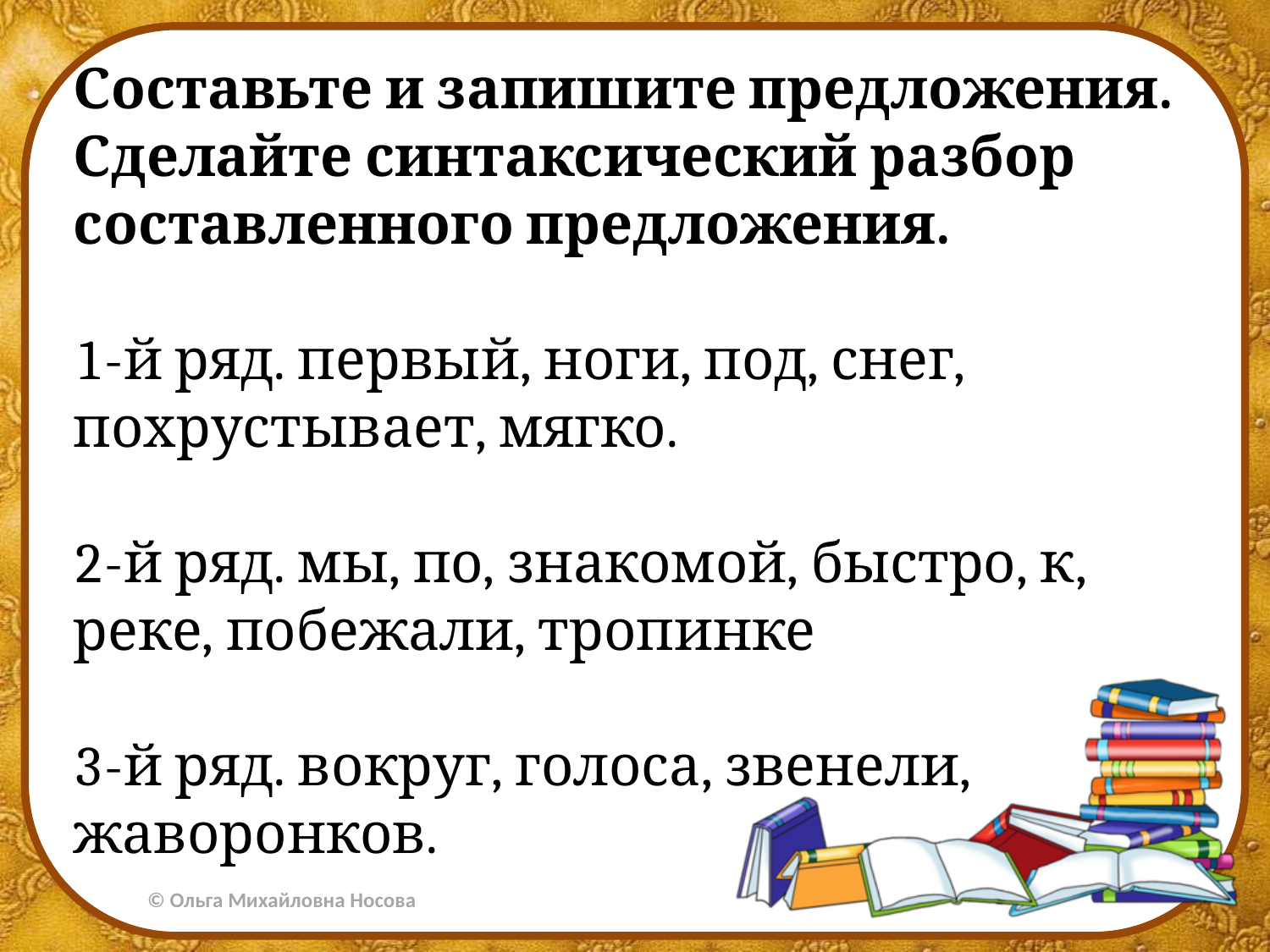

Составьте и запишите предложения. Сделайте синтаксический разбор составленного предложения.

1-й ряд. первый, ноги, под, снег, похрустывает, мягко.

2-й ряд. мы, по, знакомой, быстро, к, реке, побежали, тропинке

3-й ряд. вокруг, голоса, звенели, жаворонков.